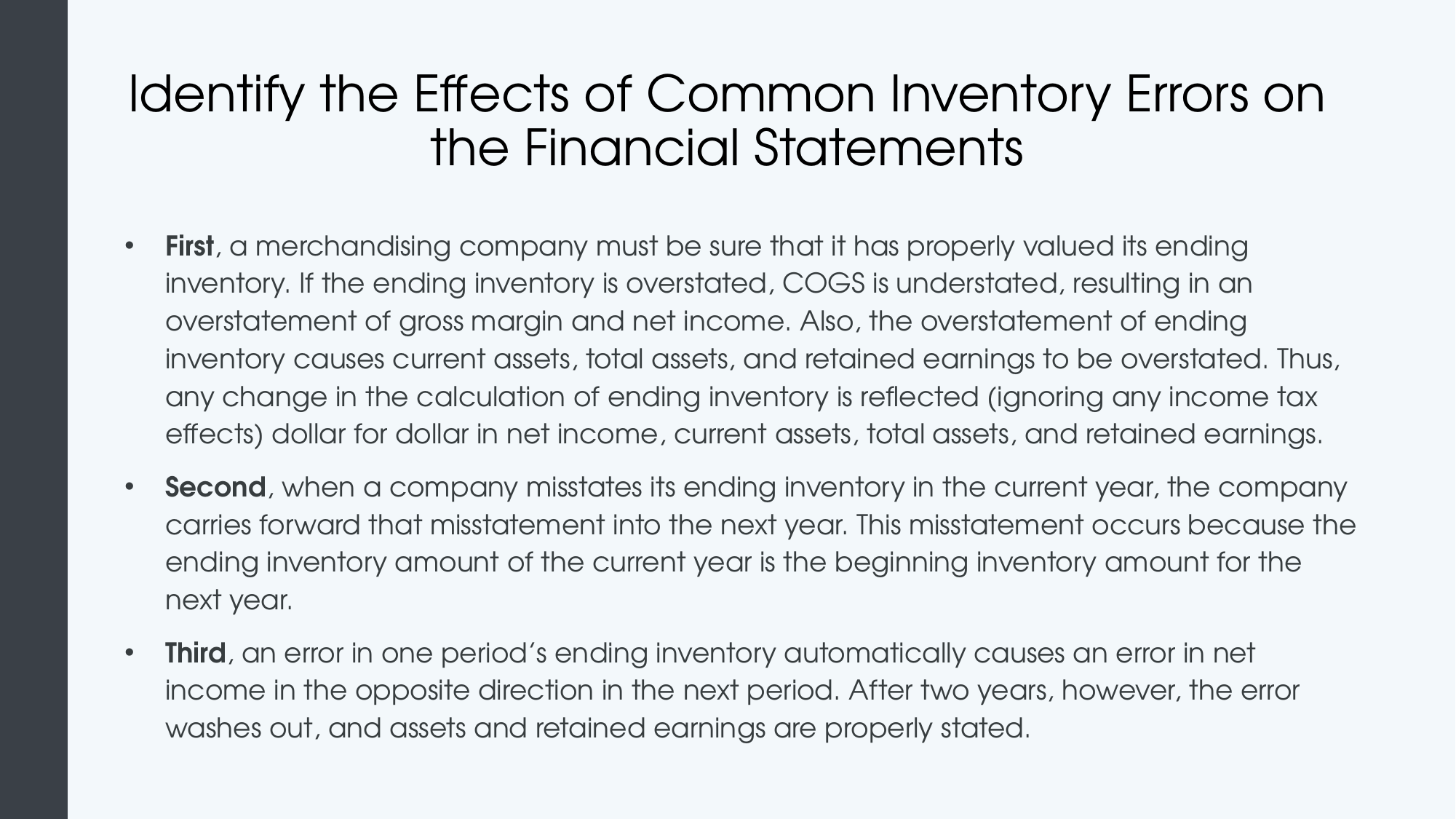

# Identify the Effects of Common Inventory Errors on the Financial Statements
First, a merchandising company must be sure that it has properly valued its ending inventory. If the ending inventory is overstated, COGS is understated, resulting in an overstatement of gross margin and net income. Also, the overstatement of ending inventory causes current assets, total assets, and retained earnings to be overstated. Thus, any change in the calculation of ending inventory is reflected (ignoring any income tax effects) dollar for dollar in net income, current assets, total assets, and retained earnings.
Second, when a company misstates its ending inventory in the current year, the company carries forward that misstatement into the next year. This misstatement occurs because the ending inventory amount of the current year is the beginning inventory amount for the next year.
Third, an error in one period’s ending inventory automatically causes an error in net income in the opposite direction in the next period. After two years, however, the error washes out, and assets and retained earnings are properly stated.